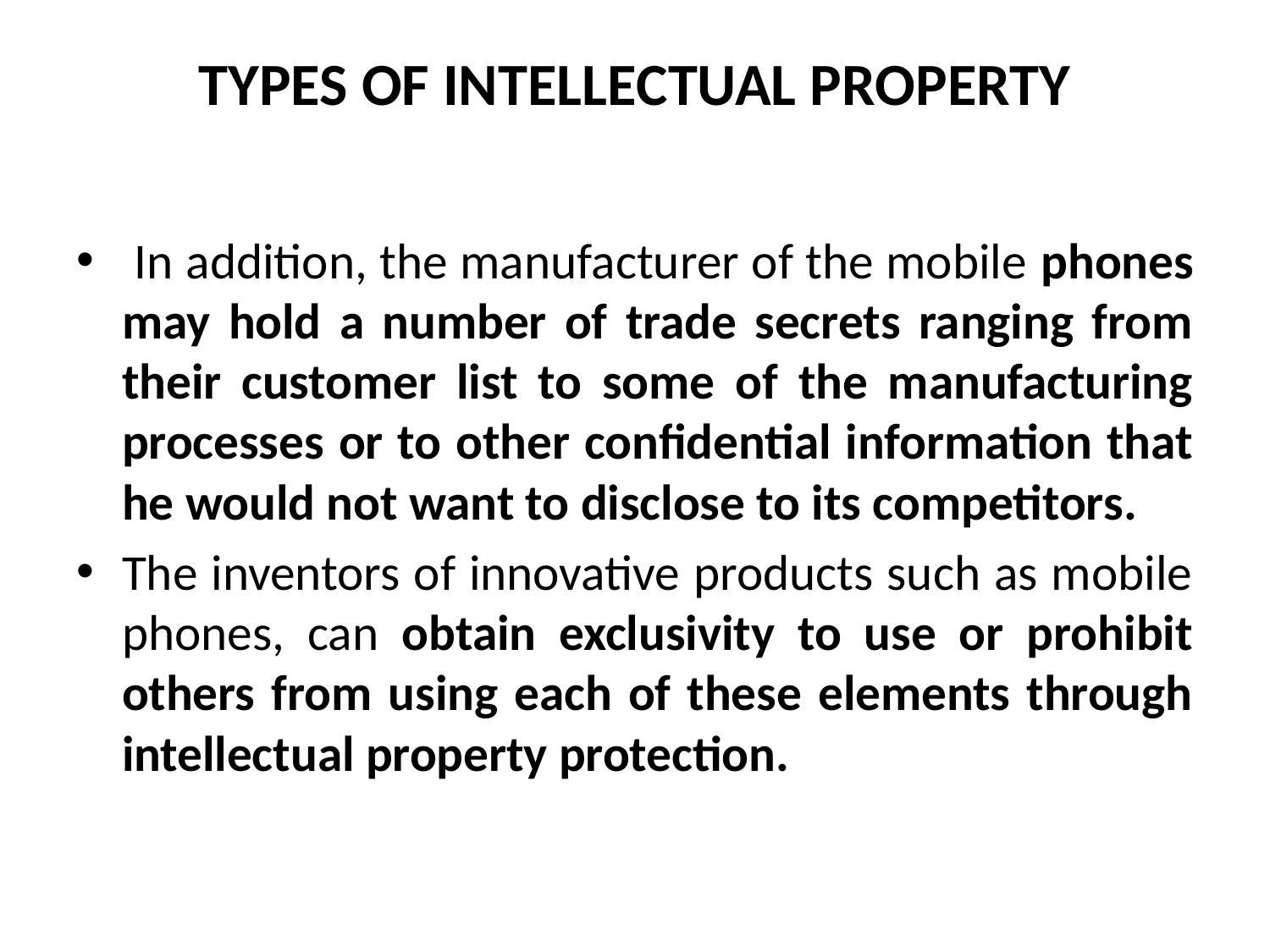

# TYPES OF INTELLECTUAL PROPERTY
 In addition, the manufacturer of the mobile phones may hold a number of trade secrets ranging from their customer list to some of the manufacturing processes or to other confidential information that he would not want to disclose to its competitors.
The inventors of innovative products such as mobile phones, can obtain exclusivity to use or prohibit others from using each of these elements through intellectual property protection.